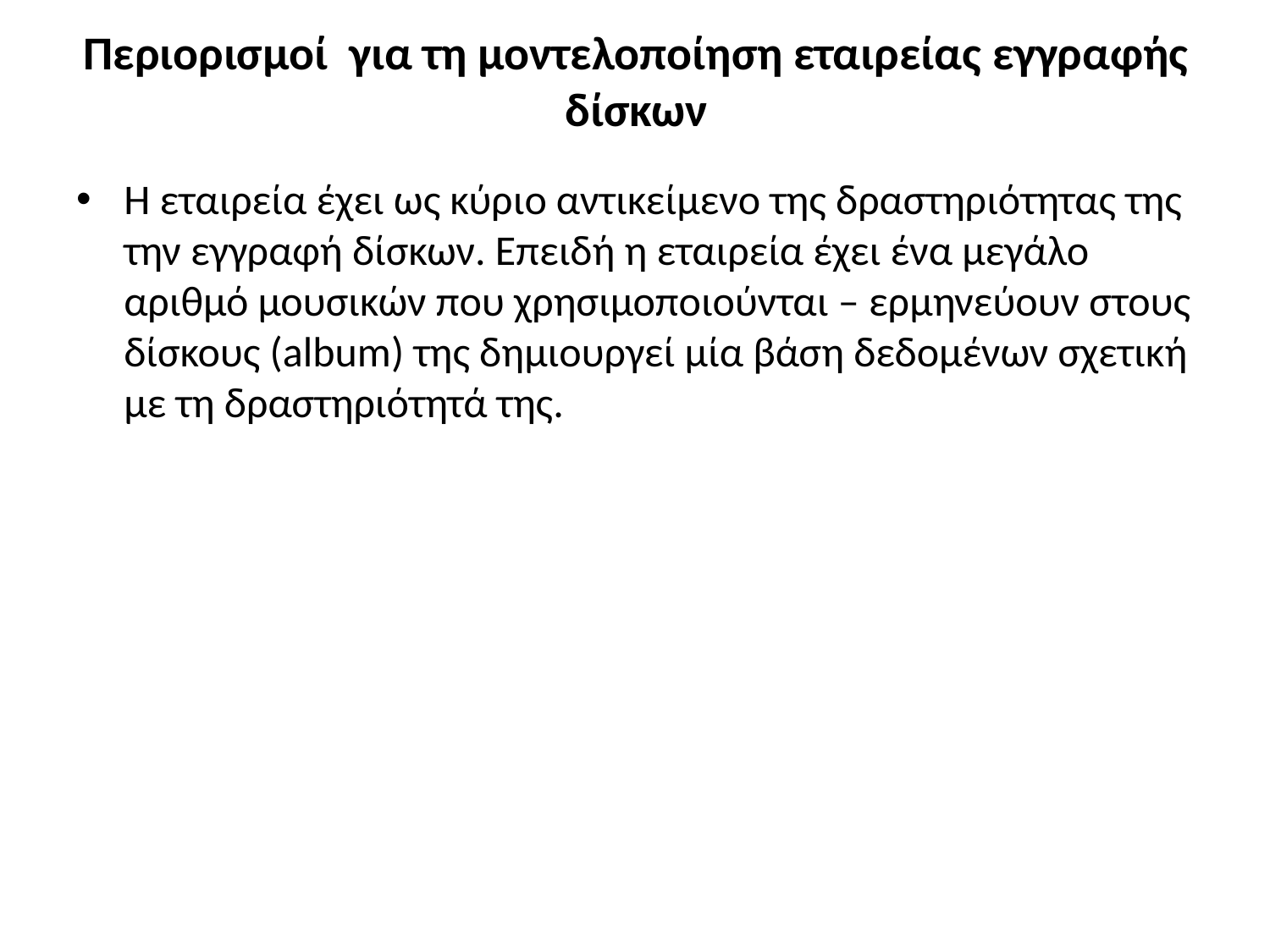

# Περιορισμοί  για τη μοντελοποίηση εταιρείας εγγραφής δίσκων
Η εταιρεία έχει ως κύριο αντικείμενο της δραστηριότητας της την εγγραφή δίσκων. Επειδή η εταιρεία έχει ένα μεγάλο αριθμό μουσικών που χρησιμοποιούνται – ερμηνεύουν στους δίσκους (album) της δημιουργεί μία βάση δεδομένων σχετική με τη δραστηριότητά της.